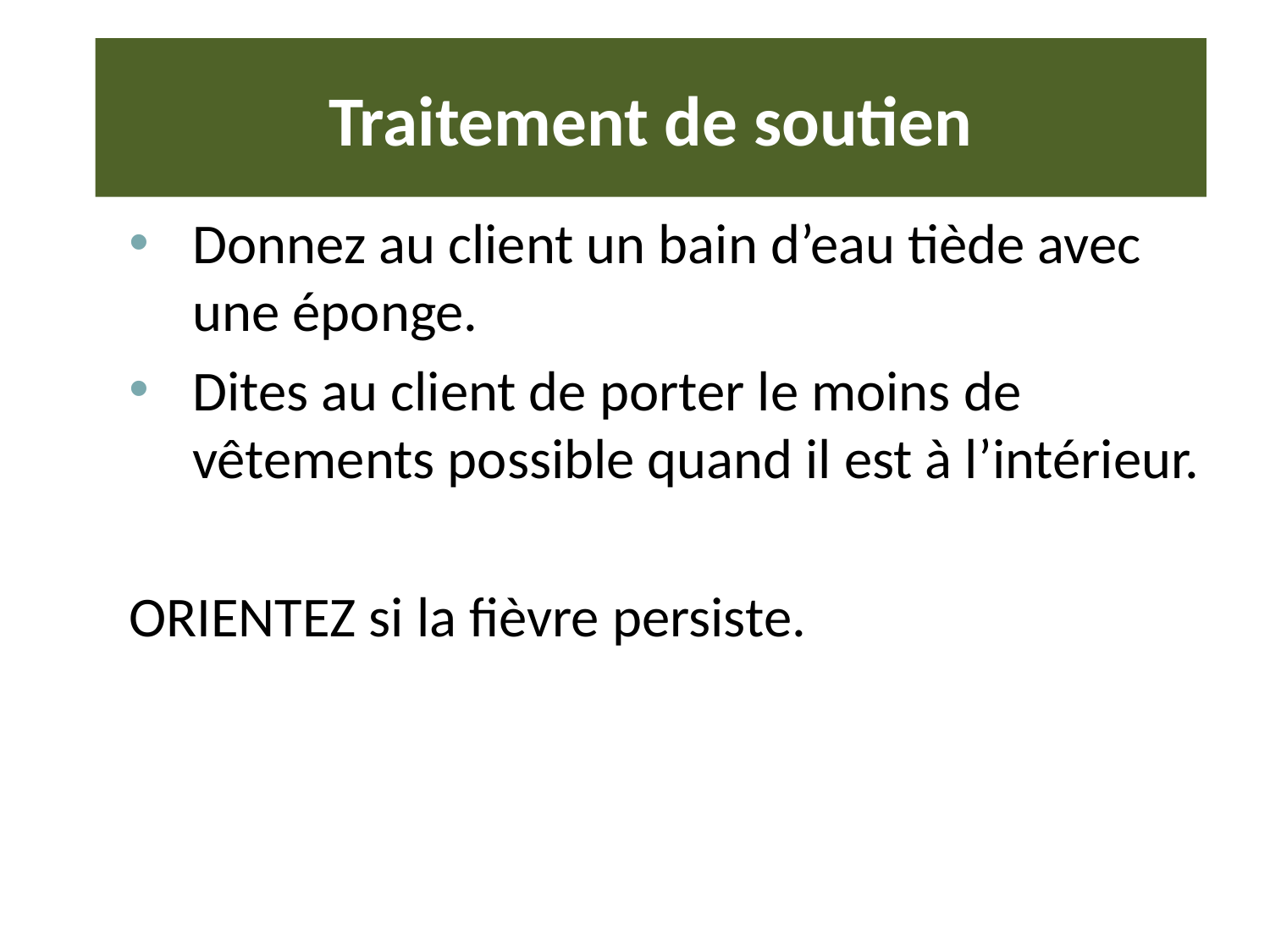

# Traitement de soutien
Donnez au client un bain d’eau tiède avec une éponge.
Dites au client de porter le moins de vêtements possible quand il est à l’intérieur.

ORIENTEZ si la fièvre persiste.